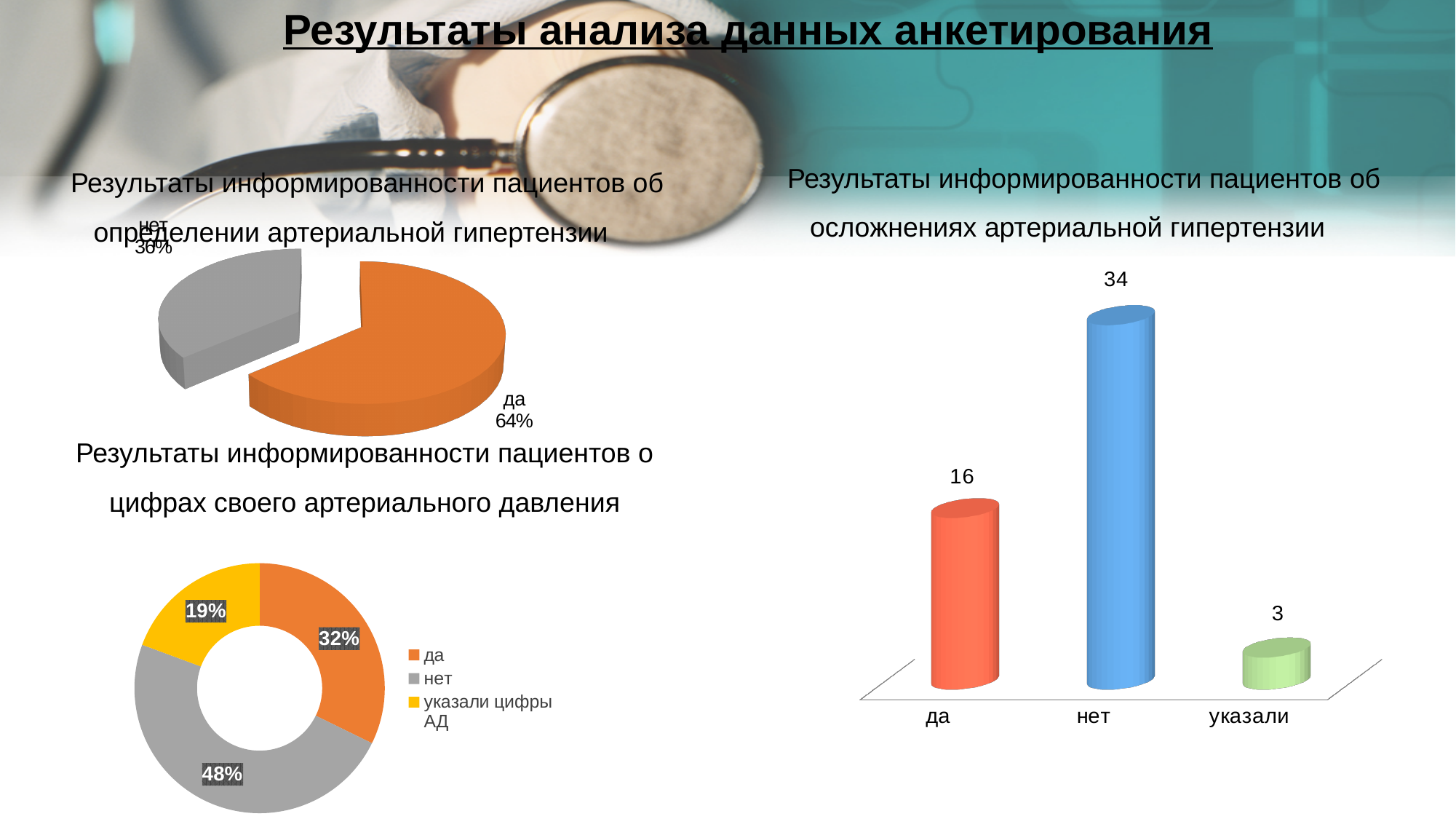

# Результаты анализа данных анкетирования
Результаты информированности пациентов об осложнениях артериальной гипертензии

Результаты информированности пациентов об определении артериальной гипертензии

[unsupported chart]

[unsupported chart]

Результаты информированности пациентов о цифрах своего артериального давления

### Chart

| Category |  |
|---|---|
| цифры ад | None |
| да | 20.0 |
| нет | 30.0 |
| указали цифры АД | 12.0 |